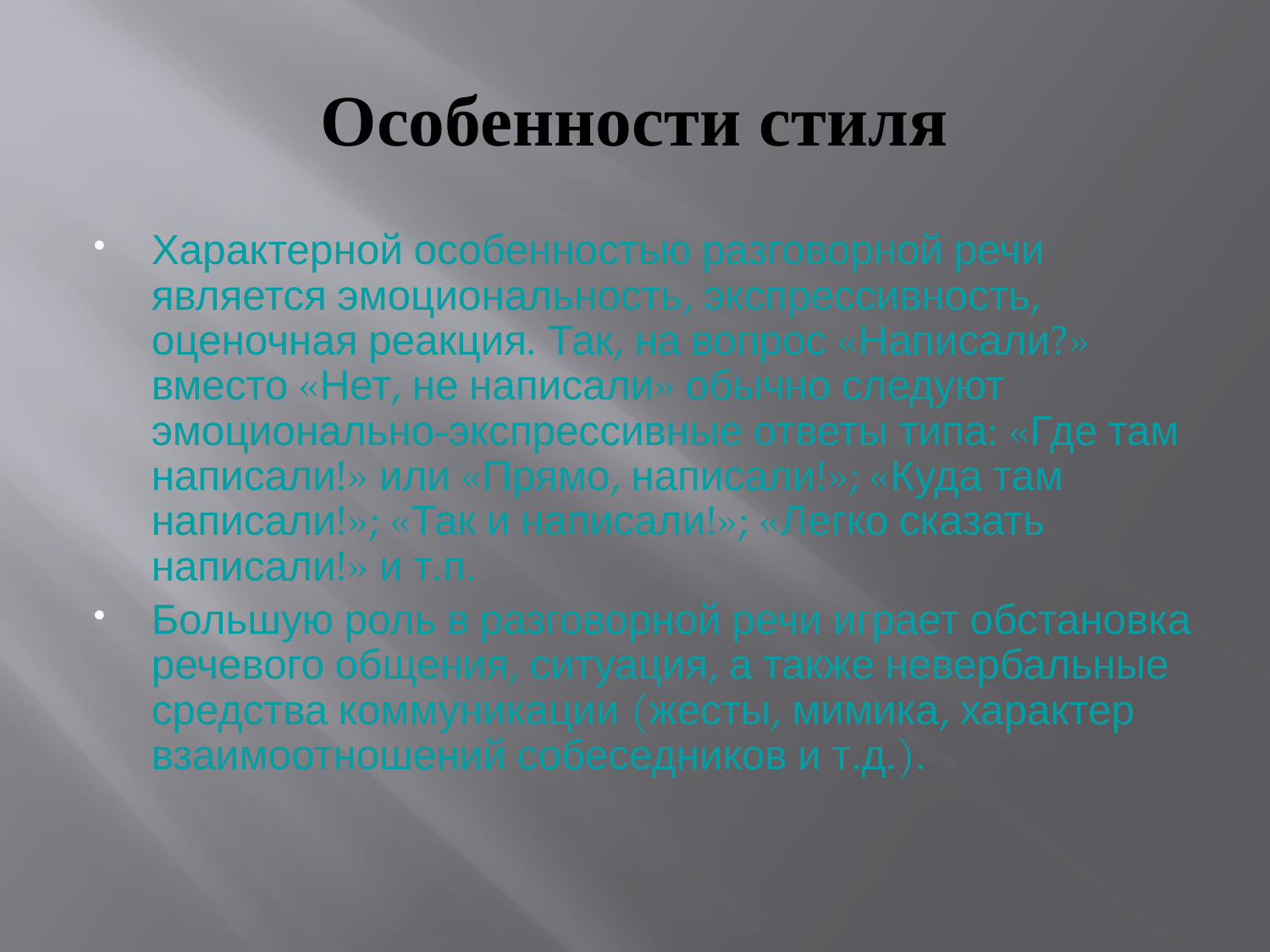

# Особенности стиля
Характерной особенностью разговорной речи является эмоциональность, экспрессивность, оценочная реакция. Так, на вопрос «Написали?» вместо «Нет, не написали» обычно следуют эмоционально-экспрессивные ответы типа: «Где там написали!» или «Прямо, написали!»; «Куда там написали!»; «Так и написали!»; «Легко сказать написали!» и т.п.
Большую роль в разговорной речи играет обстановка речевого общения, ситуация, а также невербальные средства коммуникации (жесты, мимика, характер взаимоотношений собеседников и т.д.).